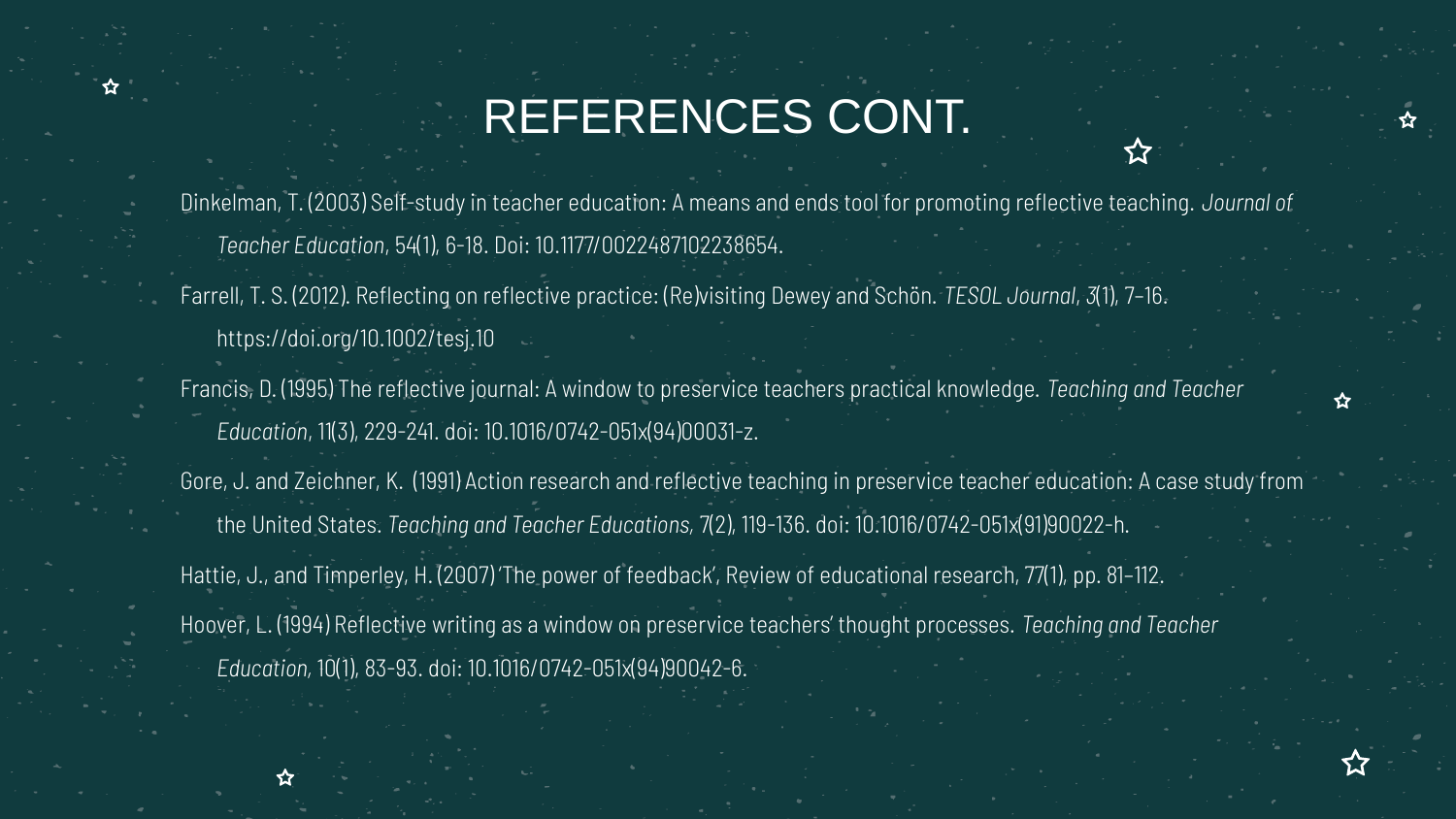

# REFERENCES CONT.
Dinkelman, T. (2003) Self-study in teacher education: A means and ends tool for promoting reflective teaching. Journal of Teacher Education, 54(1), 6-18. Doi: 10.1177/0022487102238654.
Farrell, T. S. (2012). Reflecting on reflective practice: (Re)visiting Dewey and Schön. TESOL Journal, 3(1), 7–16. https://doi.org/10.1002/tesj.10
Francis, D. (1995) The reflective journal: A window to preservice teachers practical knowledge. Teaching and Teacher Education, 11(3), 229-241. doi: 10.1016/0742-051x(94)00031-z.
Gore, J. and Zeichner, K.  (1991) Action research and reflective teaching in preservice teacher education: A case study from the United States. Teaching and Teacher Educations, 7(2), 119-136. doi: 10.1016/0742-051x(91)90022-h.
Hattie, J., and Timperley, H. (2007) ‘The power of feedback’, Review of educational research, 77(1), pp. 81–112.
Hoover, L. (1994) Reflective writing as a window on preservice teachers’ thought processes. Teaching and Teacher Education, 10(1), 83-93. doi: 10.1016/0742-051x(94)90042-6.